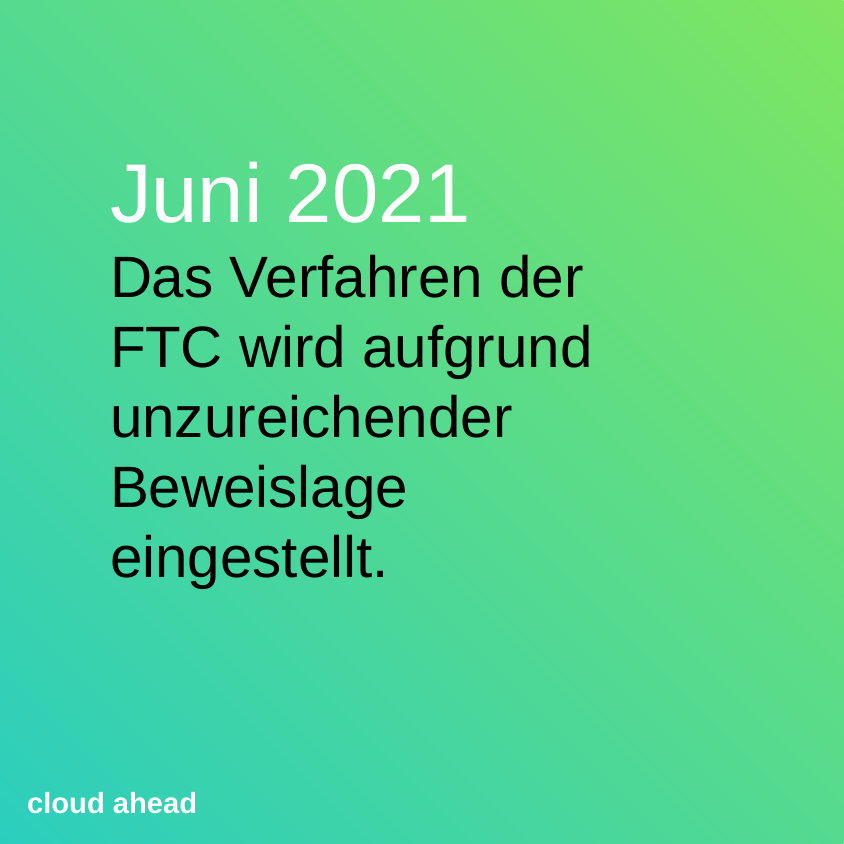

Juni 2021
Das Verfahren der FTC wird aufgrund unzureichender Beweislage eingestellt.